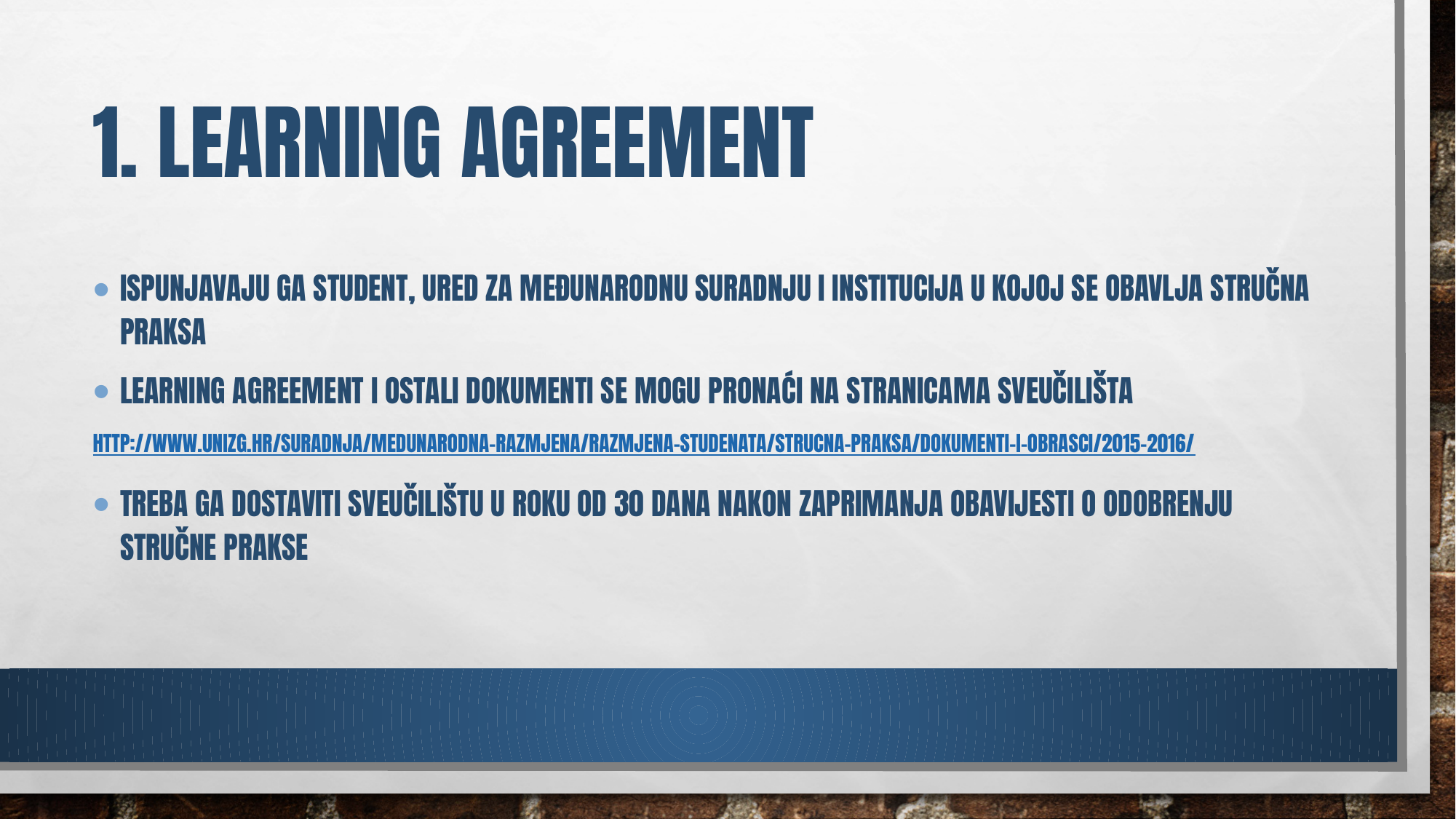

# 1. Learning agreement
Ispunjavaju ga student, ured za međunarodnu suradnju i institucija u kojoj se obavlja stručna praksa
Learning Agreement i ostali dokumenti se mogu pronaći na stranicama sveučilišta
http://www.unizg.hr/suradnja/medunarodna-razmjena/razmjena-studenata/strucna-praksa/dokumenti-i-obrasci/2015-2016/
Treba ga dostaviti sveučilištu U roku od 30 dana nakon zaprimanja obavijesti o odobrenju stručne prakse